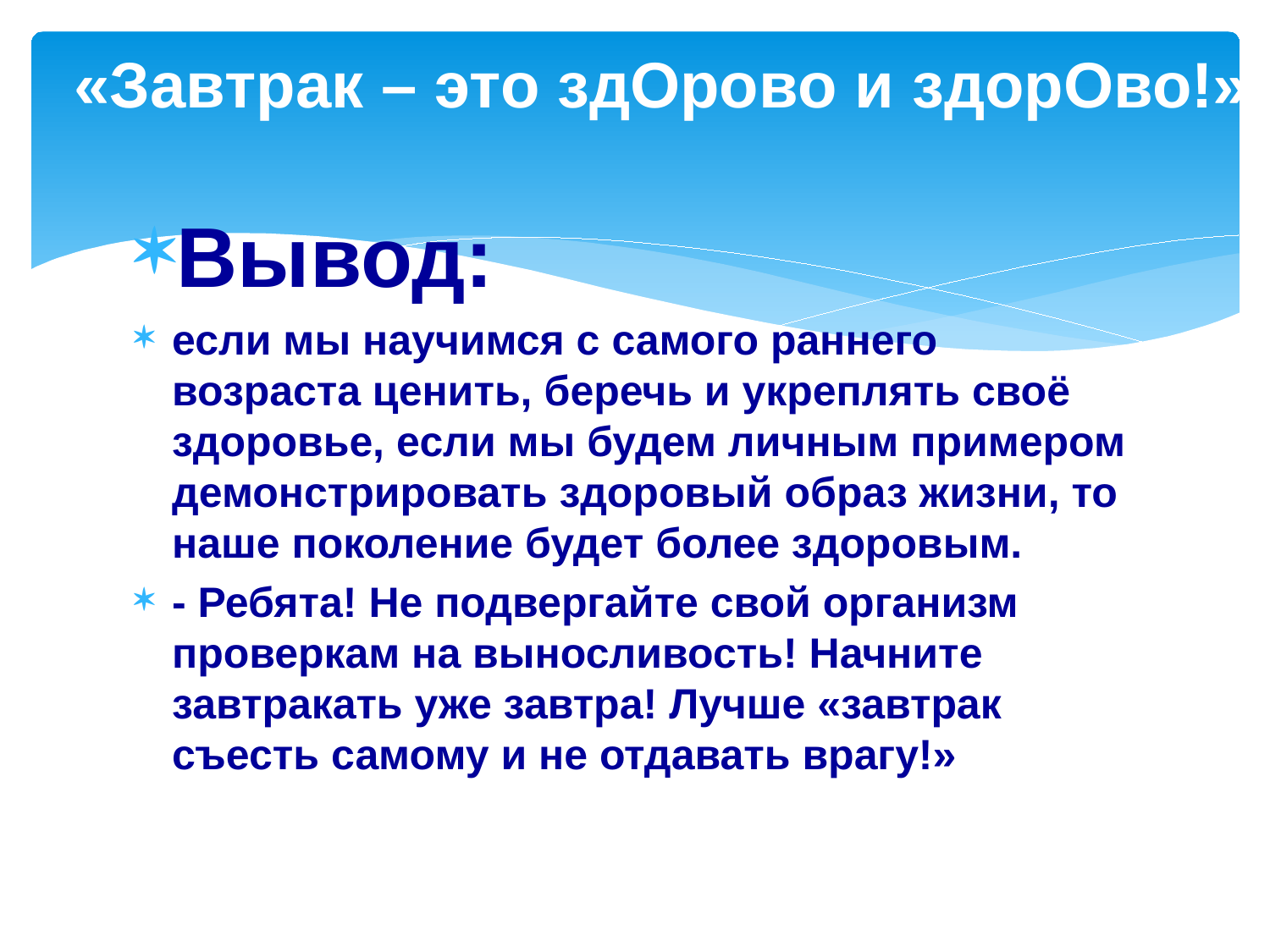

# «Завтрак – это здОрово и здорОво!»
Вывод:
если мы научимся с самого раннего возраста ценить, беречь и укреплять своё здоровье, если мы будем личным примером демонстрировать здоровый образ жизни, то наше поколение будет более здоровым.
- Ребята! Не подвергайте свой организм проверкам на выносливость! Начните завтракать уже завтра! Лучше «завтрак съесть самому и не отдавать врагу!»